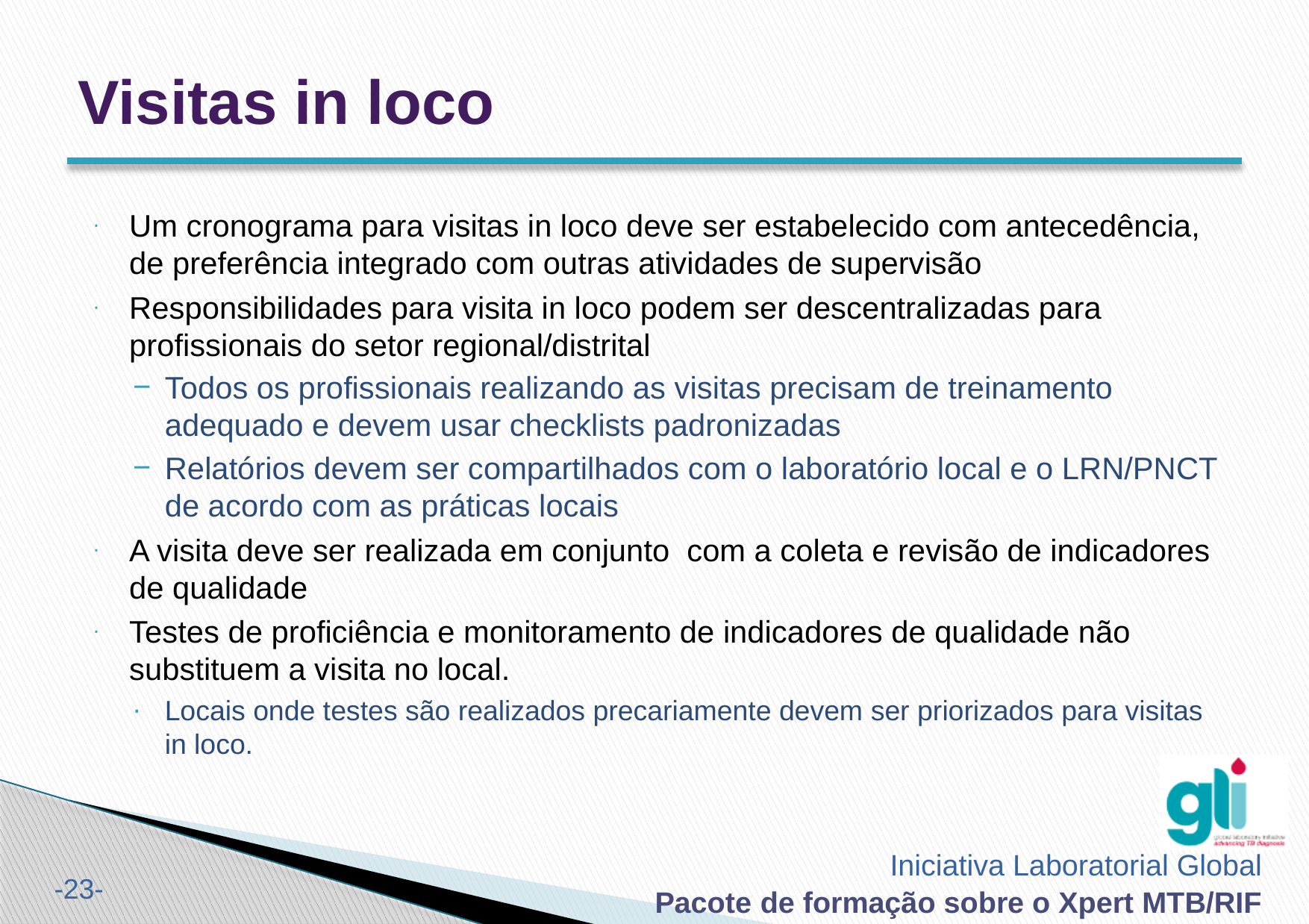

# Visitas in loco
Um cronograma para visitas in loco deve ser estabelecido com antecedência, de preferência integrado com outras atividades de supervisão
Responsibilidades para visita in loco podem ser descentralizadas para profissionais do setor regional/distrital
Todos os profissionais realizando as visitas precisam de treinamento adequado e devem usar checklists padronizadas
Relatórios devem ser compartilhados com o laboratório local e o LRN/PNCT de acordo com as práticas locais
A visita deve ser realizada em conjunto  com a coleta e revisão de indicadores de qualidade
Testes de proficiência e monitoramento de indicadores de qualidade não substituem a visita no local.
Locais onde testes são realizados precariamente devem ser priorizados para visitas in loco.